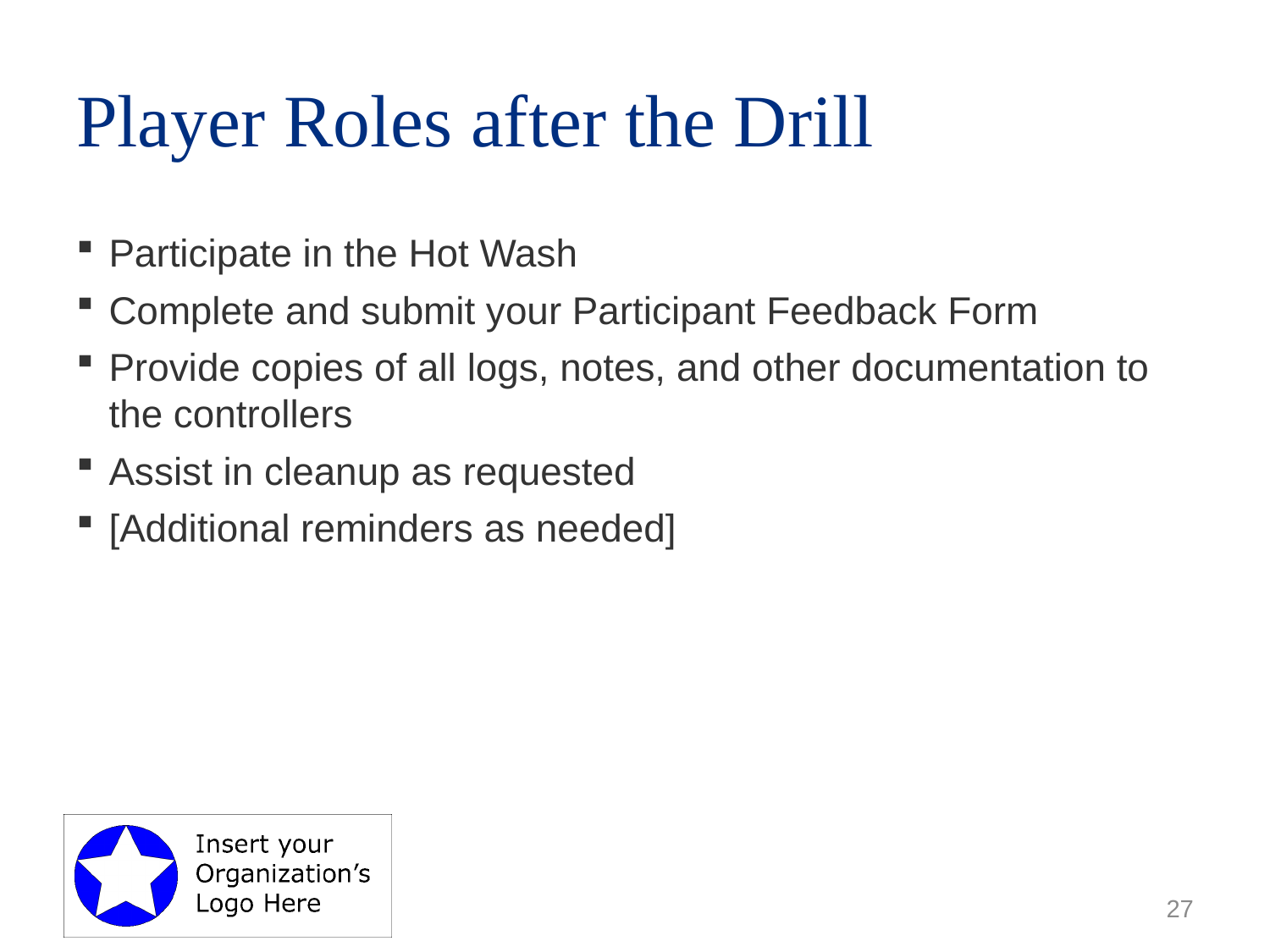

# Player Roles after the Drill
Participate in the Hot Wash
Complete and submit your Participant Feedback Form
Provide copies of all logs, notes, and other documentation to the controllers
Assist in cleanup as requested
[Additional reminders as needed]

27